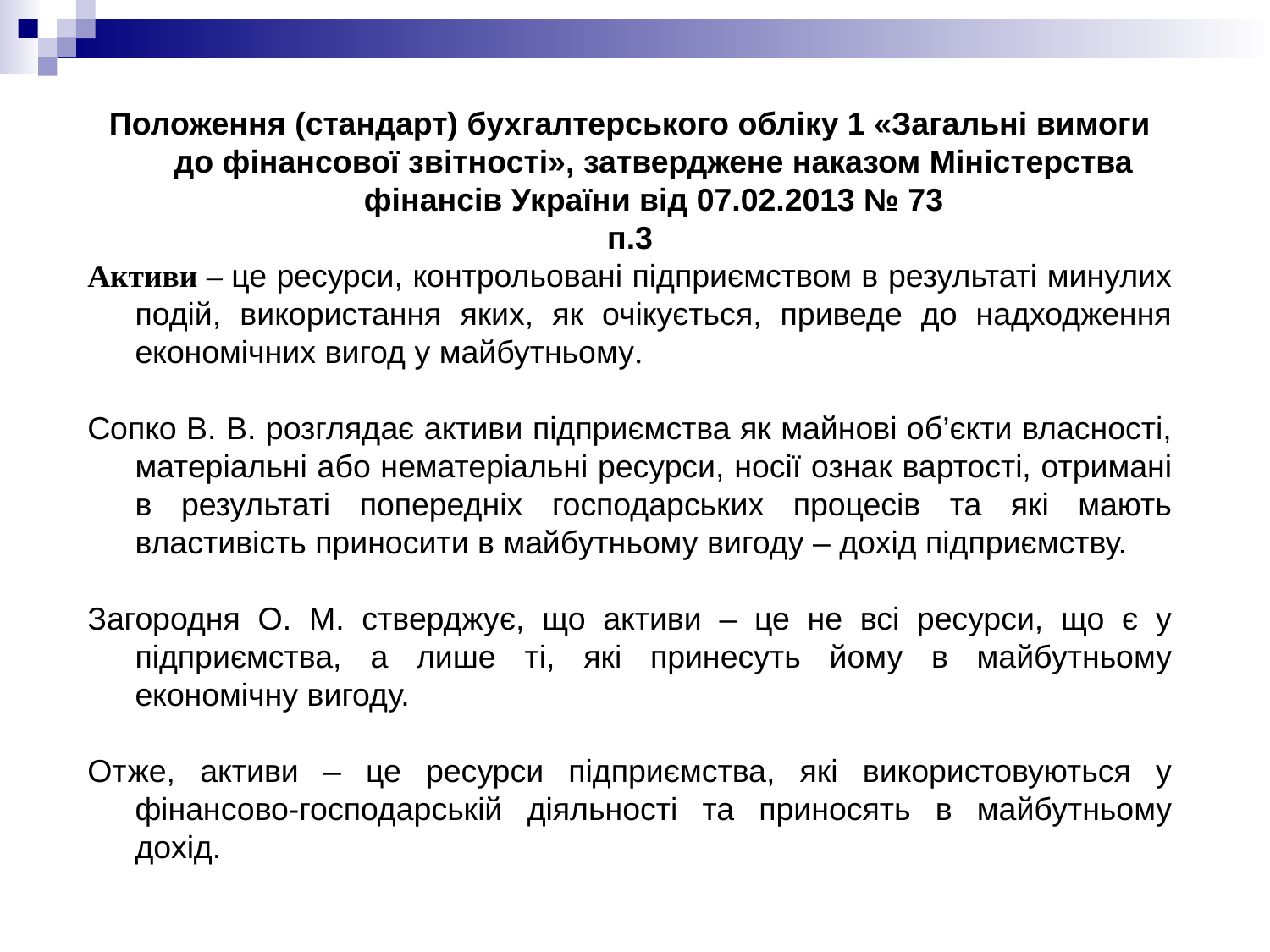

Положення (стандарт) бухгалтерського обліку 1 «Загальні вимоги до фінансової звітності», затверджене наказом Міністерства фінансів України від 07.02.2013 № 73
п.3
Активи – це ресурси, контрольовані підприємством в результаті минулих подій, використання яких, як очікується, приведе до надходження економічних вигод у майбутньому.

Сопко В. В. розглядає активи підприємства як майнові об’єкти власності, матеріальні або нематеріальні ресурси, носії ознак вартості, отримані в результаті попередніх господарських процесів та які мають властивість приносити в майбутньому вигоду – дохід підприємству.

Загородня О. М. стверджує, що активи – це не всі ресурси, що є у підприємства, а лише ті, які принесуть йому в майбутньому економічну вигоду.

Отже, активи – це ресурси підприємства, які використовуються у фінансово-господарській діяльності та приносять в майбутньому дохід.